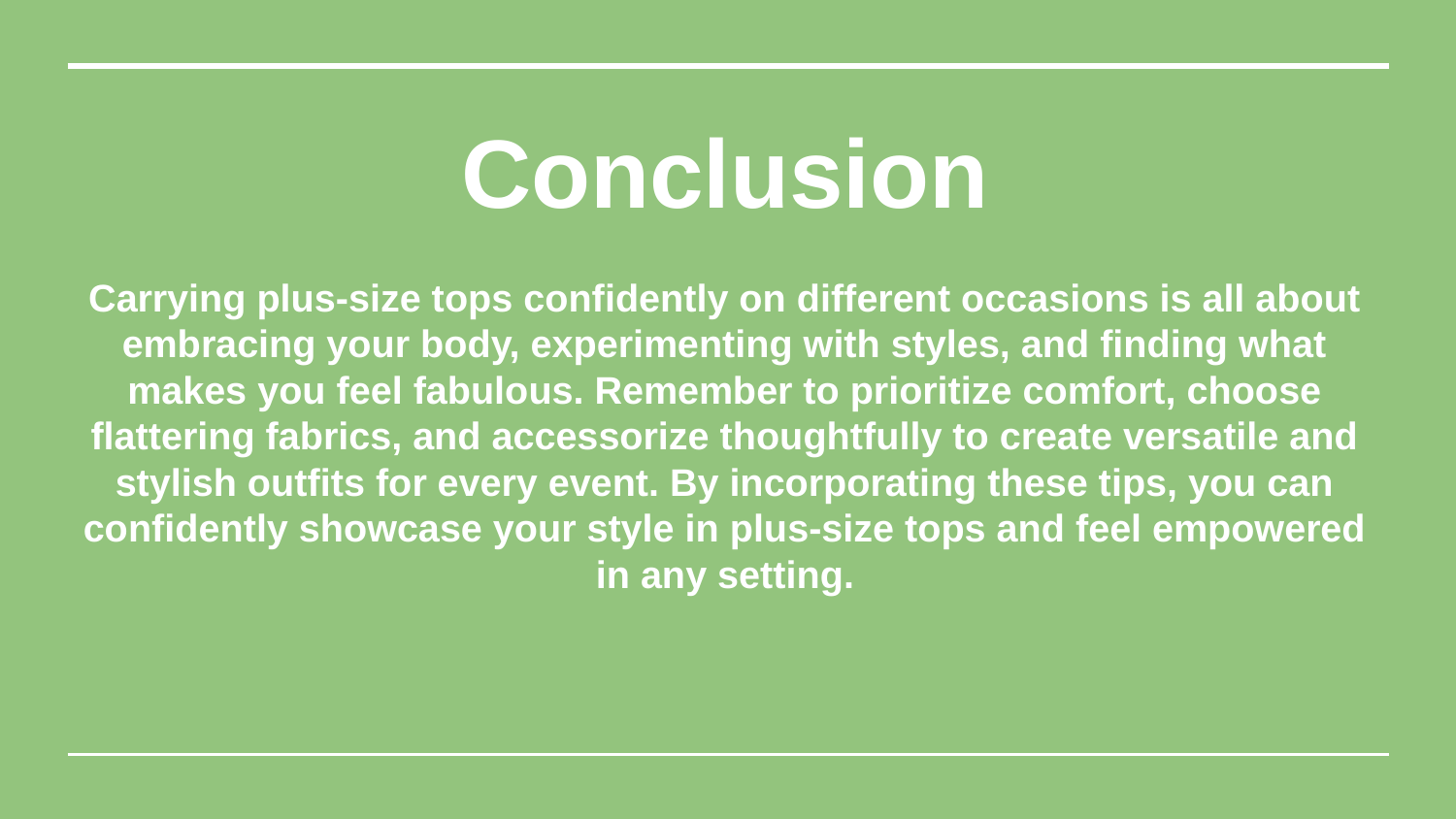

# Conclusion

Carrying plus-size tops confidently on different occasions is all about embracing your body, experimenting with styles, and finding what makes you feel fabulous. Remember to prioritize comfort, choose flattering fabrics, and accessorize thoughtfully to create versatile and stylish outfits for every event. By incorporating these tips, you can confidently showcase your style in plus-size tops and feel empowered in any setting.